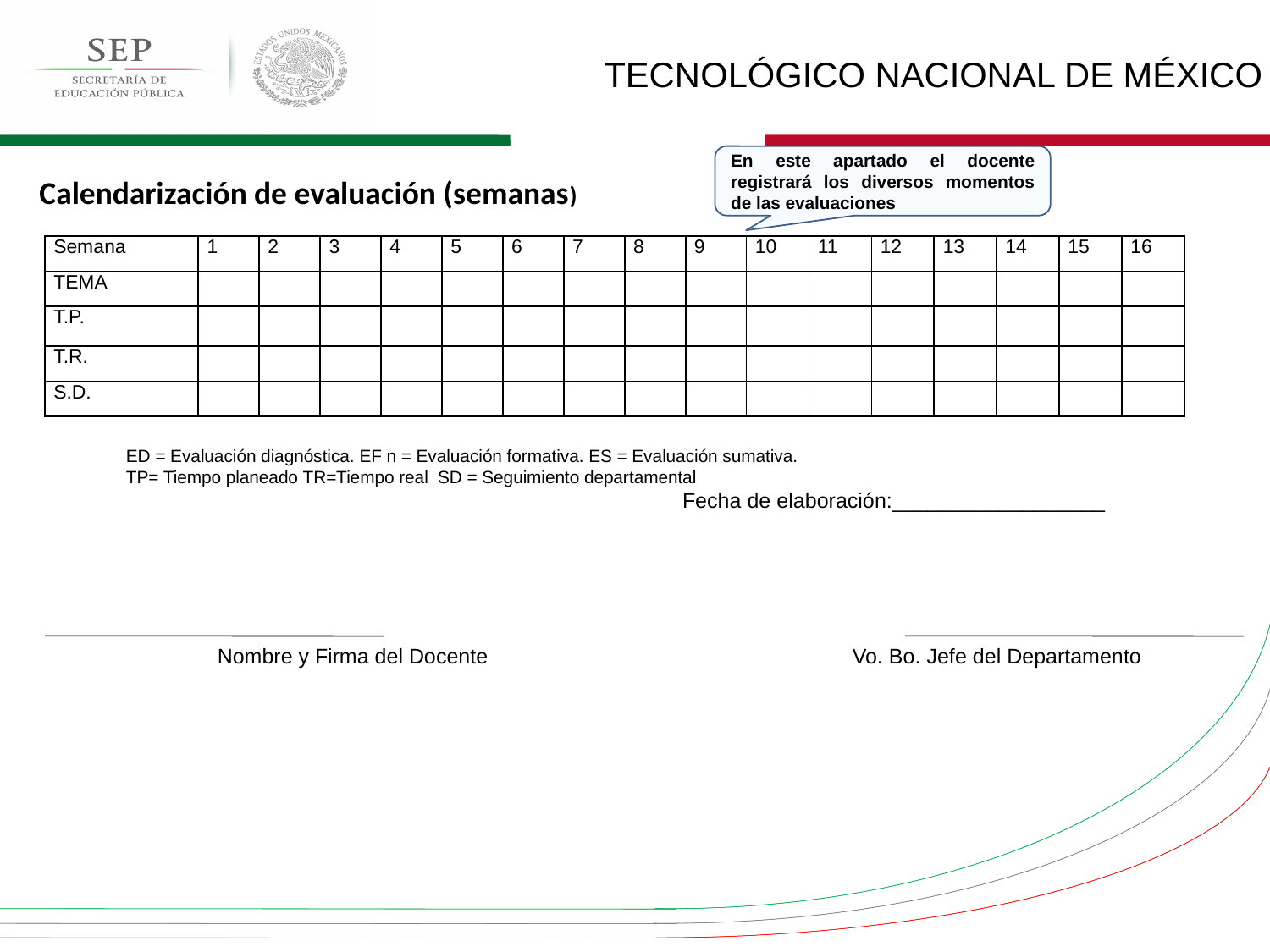

En este apartado el docente registrará los diversos momentos de las evaluaciones
Calendarización de evaluación (semanas)
| Semana | 1 | 2 | 3 | 4 | 5 | 6 | 7 | 8 | 9 | 10 | 11 | 12 | 13 | 14 | 15 | 16 |
| --- | --- | --- | --- | --- | --- | --- | --- | --- | --- | --- | --- | --- | --- | --- | --- | --- |
| TEMA |  |  |  |  |  |  |  |  |  |  |  |  |  |  |  |  |
| T.P. |  |  |  |  |  |  |  |  |  |  |  |  |  |  |  |  |
| T.R. |  |  |  |  |  |  |  |  |  |  |  |  |  |  |  |  |
| S.D. |  |  |  |  |  |  |  |  |  |  |  |  |  |  |  |  |
ED = Evaluación diagnóstica. EF n = Evaluación formativa. ES = Evaluación sumativa.
TP= Tiempo planeado TR=Tiempo real  SD = Seguimiento departamental
		                                                   Fecha de elaboración:__________________

Nombre y Firma del Docente 			Vo. Bo. Jefe del Departamento